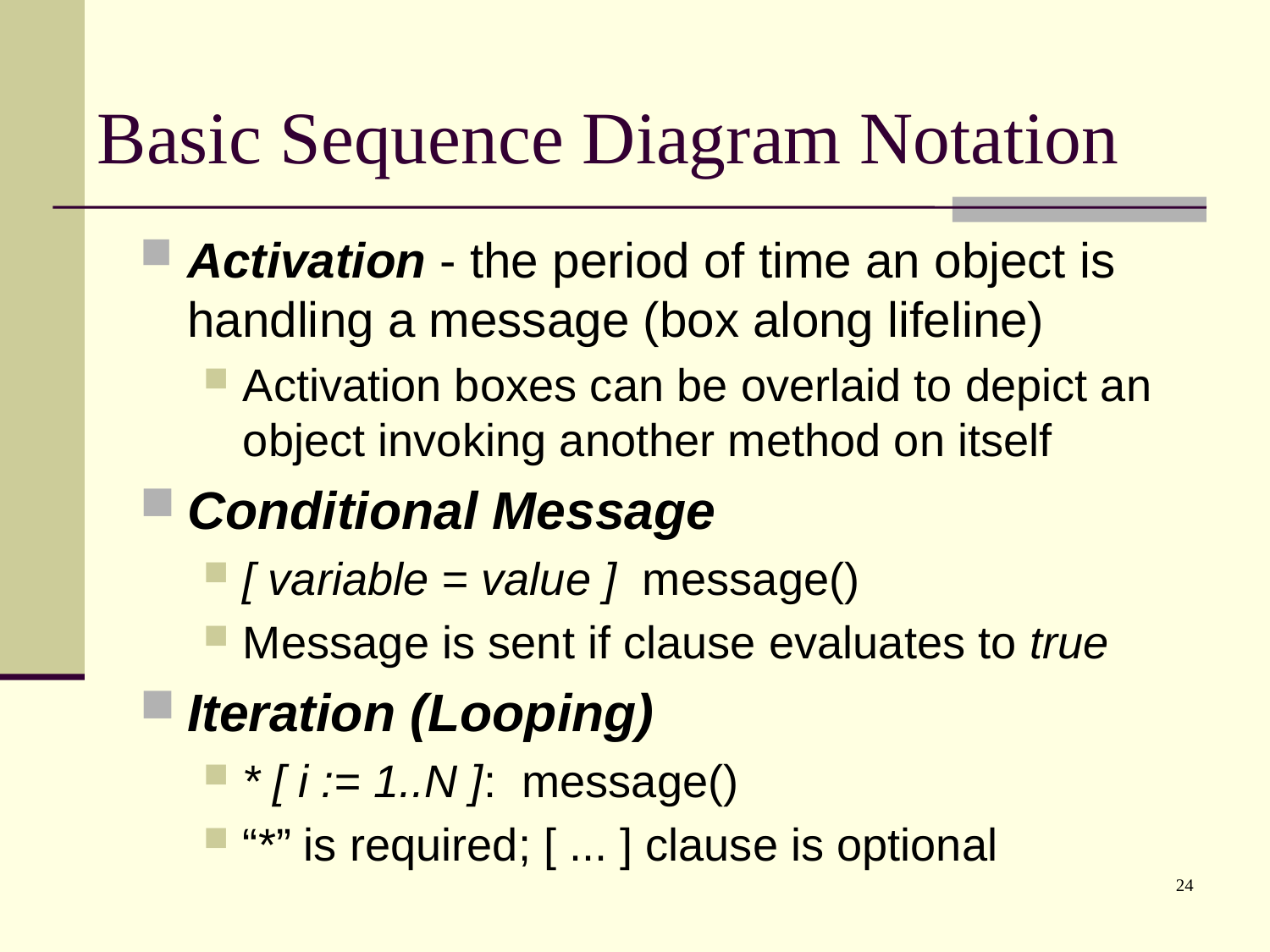

# Basic Sequence Diagram Notation
Activation - the period of time an object is handling a message (box along lifeline)
Activation boxes can be overlaid to depict an object invoking another method on itself
Conditional Message
[ variable = value ]  message()
Message is sent if clause evaluates to true
Iteration (Looping)
* [ i := 1..N ]:  message()
“*” is required; [ ... ] clause is optional
24